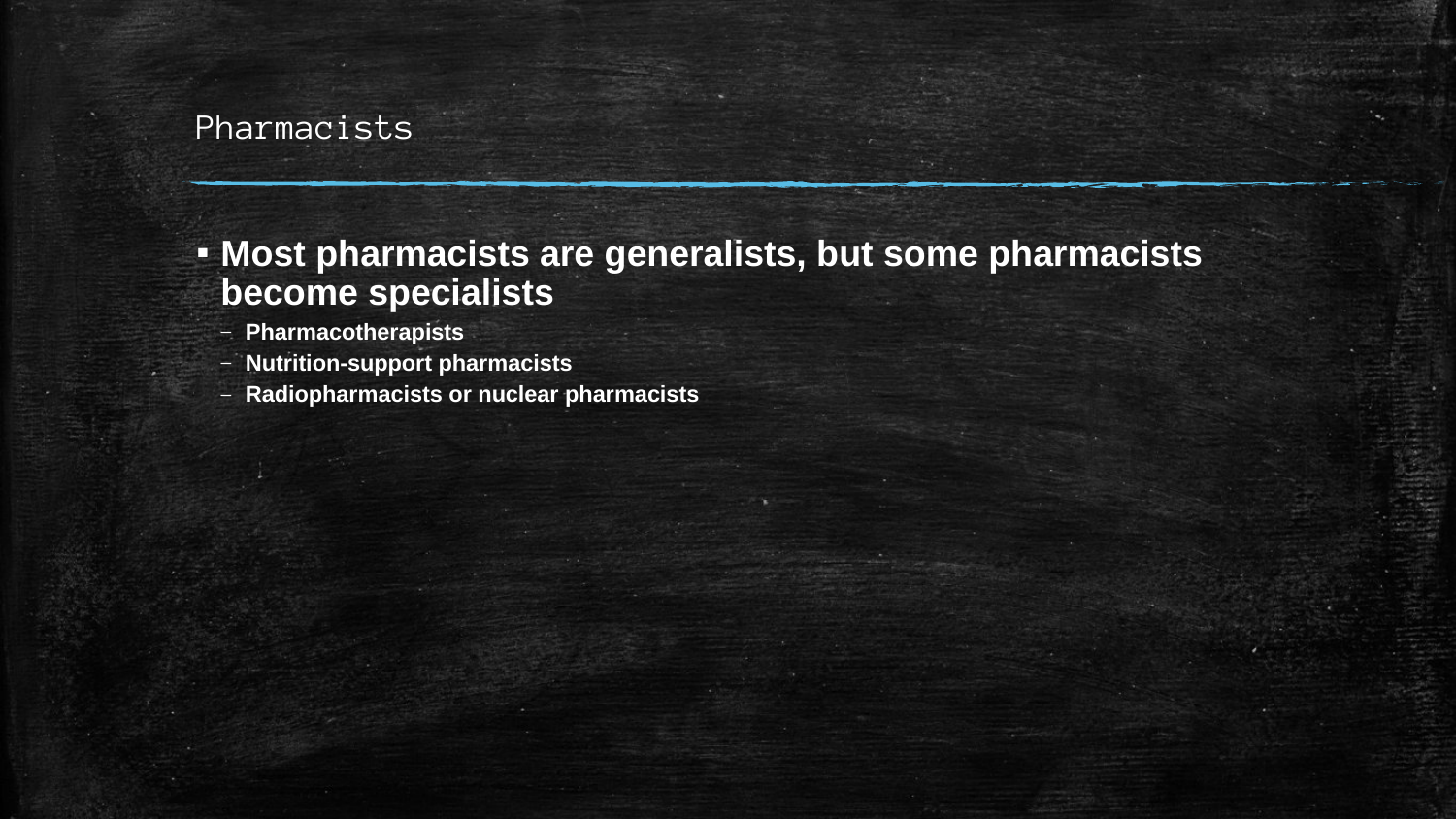

# Pharmacists
Most pharmacists are generalists, but some pharmacists become specialists
Pharmacotherapists
Nutrition-support pharmacists
Radiopharmacists or nuclear pharmacists